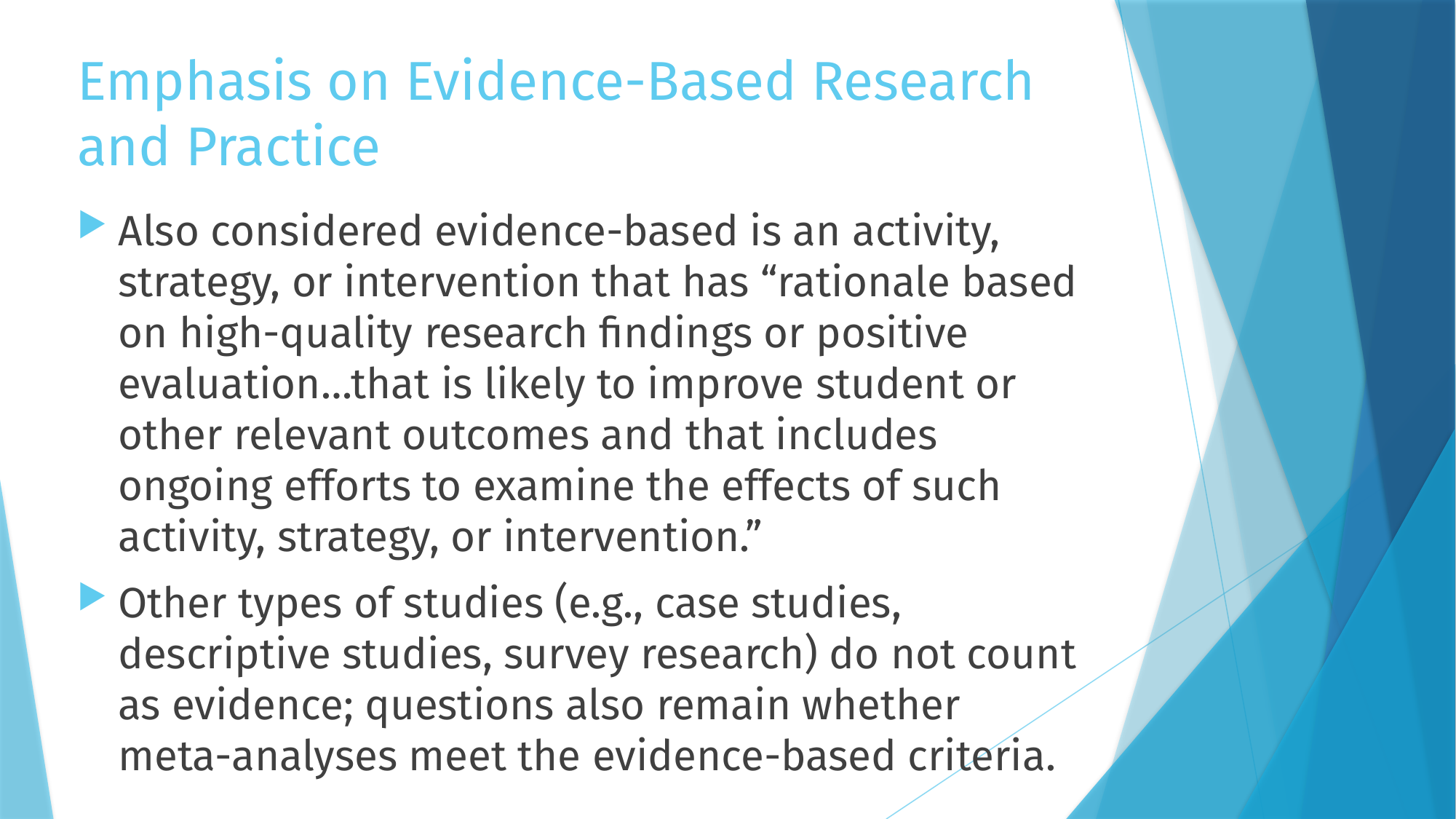

# Emphasis on Evidence-Based Research and Practice
Also considered evidence-based is an activity, strategy, or intervention that has “rationale based on high-quality research findings or positive evaluation…that is likely to improve student or other relevant outcomes and that includes ongoing efforts to examine the effects of such activity, strategy, or intervention.”
Other types of studies (e.g., case studies, descriptive studies, survey research) do not count as evidence; questions also remain whether meta-analyses meet the evidence-based criteria.